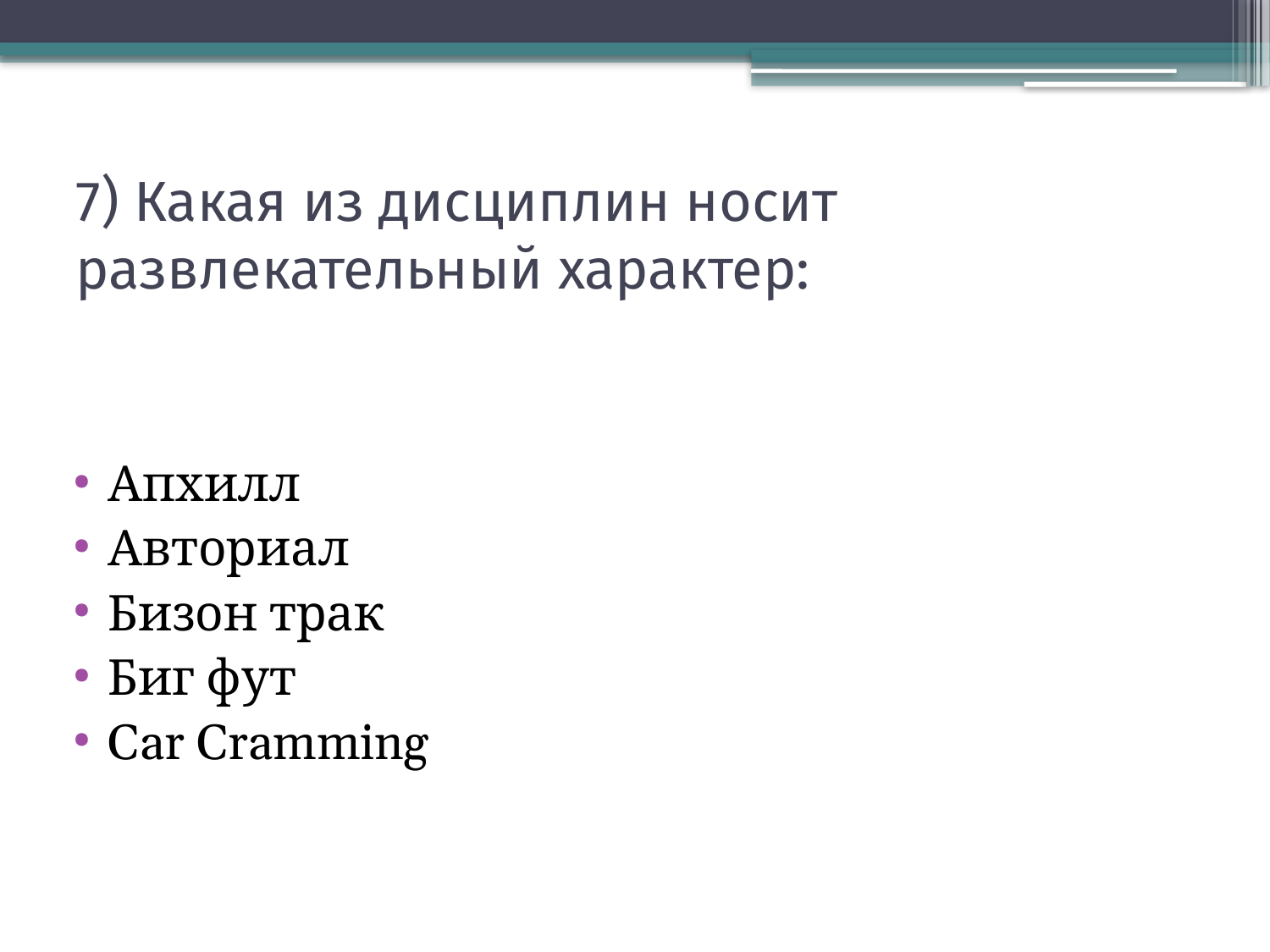

# 7) Какая из дисциплин носит развлекательный характер:
Апхилл
Авториал
Бизон трак
Биг фут
Car Cramming